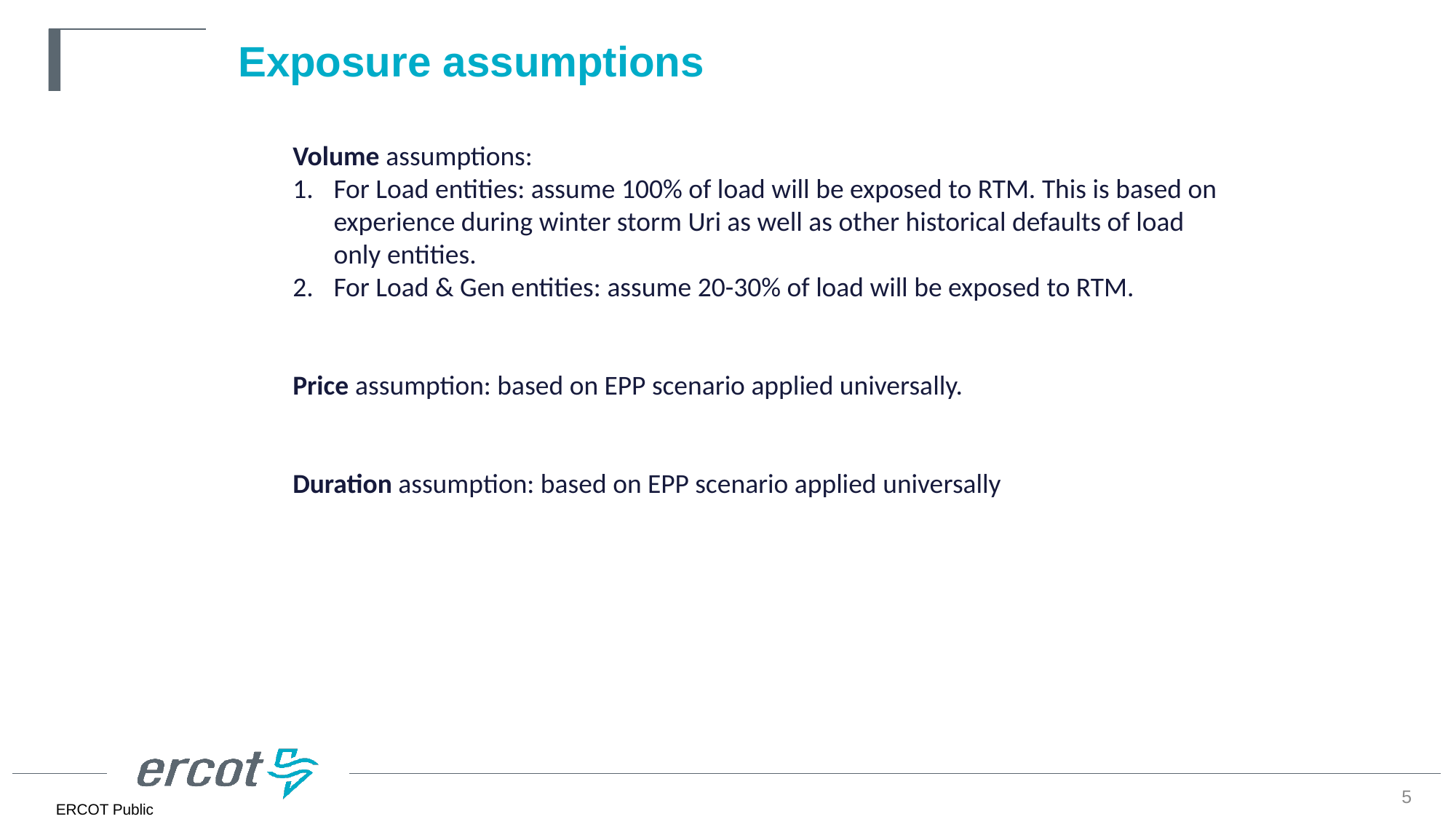

# Exposure assumptions

Volume assumptions:
For Load entities: assume 100% of load will be exposed to RTM. This is based on experience during winter storm Uri as well as other historical defaults of load only entities.
For Load & Gen entities: assume 20-30% of load will be exposed to RTM.

Price assumption: based on EPP scenario applied universally.

Duration assumption: based on EPP scenario applied universally

5